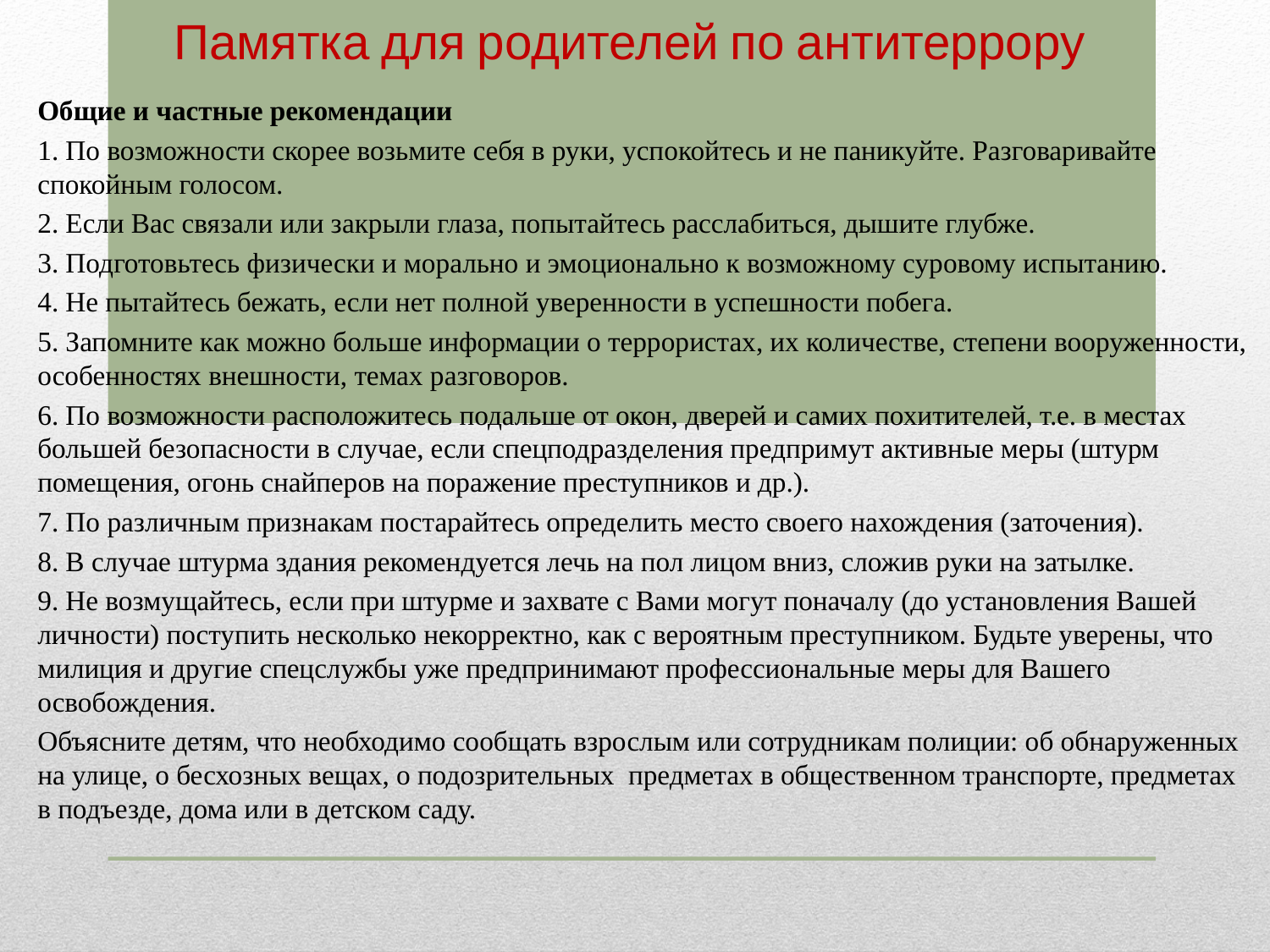

# Памятка для родителей по антитеррору
Общие и частные рекомендации
1. По возможности скорее возьмите себя в руки, успокойтесь и не паникуйте. Разговаривайте спокойным голосом.
2. Если Вас связали или закрыли глаза, попытайтесь расслабиться, дышите глубже.
3. Подготовьтесь физически и морально и эмоционально к возможному суровому испытанию.
4. Не пытайтесь бежать, если нет полной уверенности в успешности побега.
5. Запомните как можно больше информации о террористах, их количестве, степени вооруженности, особенностях внешности, темах разговоров.
6. По возможности расположитесь подальше от окон, дверей и самих похитителей, т.е. в местах большей безопасности в случае, если спецподразделения предпримут активные меры (штурм помещения, огонь снайперов на поражение преступников и др.).
7. По различным признакам постарайтесь определить место своего нахождения (заточения).
8. В случае штурма здания рекомендуется лечь на пол лицом вниз, сложив руки на затылке.
9. Не возмущайтесь, если при штурме и захвате с Вами могут поначалу (до установления Вашей личности) поступить несколько некорректно, как с вероятным преступником. Будьте уверены, что милиция и другие спецслужбы уже предпринимают профессиональные меры для Вашего освобождения.
Объясните детям, что необходимо сообщать взрослым или сотрудникам полиции: об обнаруженных на улице, о бесхозных вещах, о подозрительных  предметах в общественном транспорте, предметах в подъезде, дома или в детском саду.